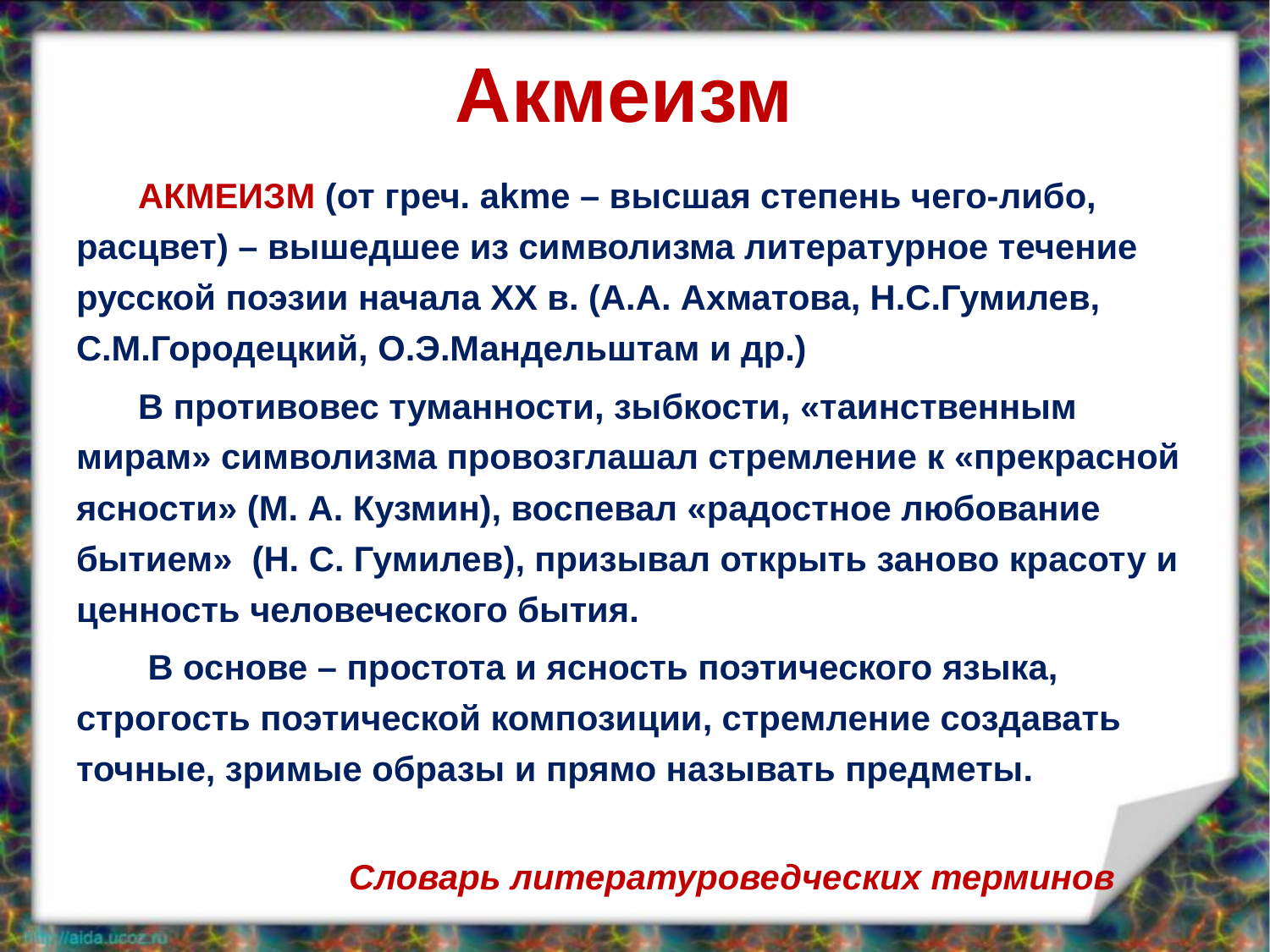

# Акмеизм
АКМЕИЗМ (от греч. akme – высшая степень чего-либо, расцвет) – вышедшее из символизма литературное течение русской поэзии начала XX в. (А.А. Ахматова, Н.С.Гумилев, С.М.Городецкий, О.Э.Мандельштам и др.)
В противовес туманности, зыбкости, «таинственным мирам» символизма провозглашал стремление к «прекрасной ясности» (М. А. Кузмин), воспевал «радостное любование бытием»  (Н. С. Гумилев), призывал открыть заново красоту и ценность человеческого бытия.
 В основе – простота и ясность поэтического языка, строгость поэтической композиции, стремление создавать точные, зримые образы и прямо называть предметы.
                            Словарь литературоведческих терминов